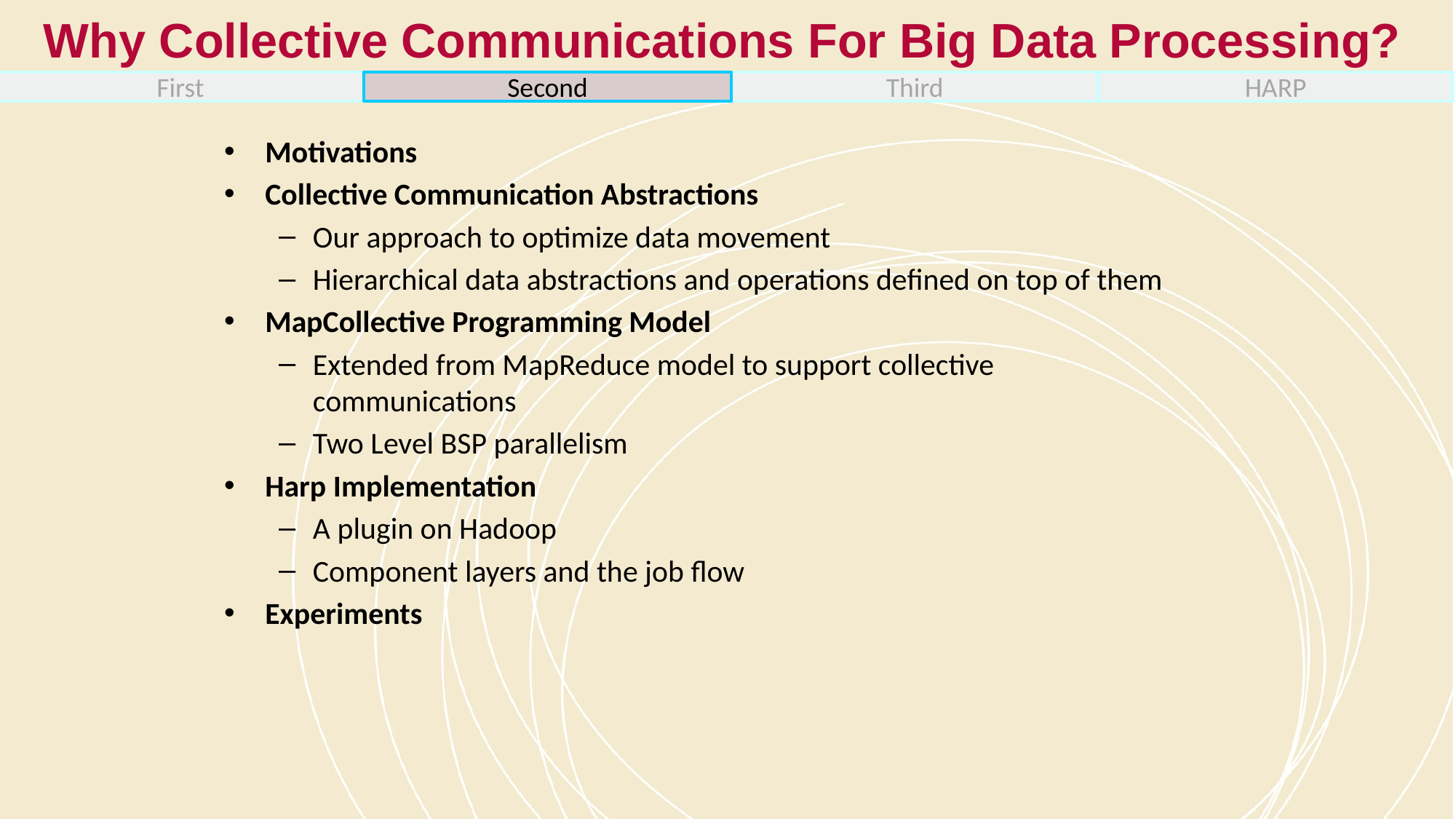

# Why Collective Communications For Big Data Processing?
Motivations
Collective Communication Abstractions
Our approach to optimize data movement
Hierarchical data abstractions and operations defined on top of them
MapCollective Programming Model
Extended from MapReduce model to support collective communications
Two Level BSP parallelism
Harp Implementation
A plugin on Hadoop
Component layers and the job flow
Experiments